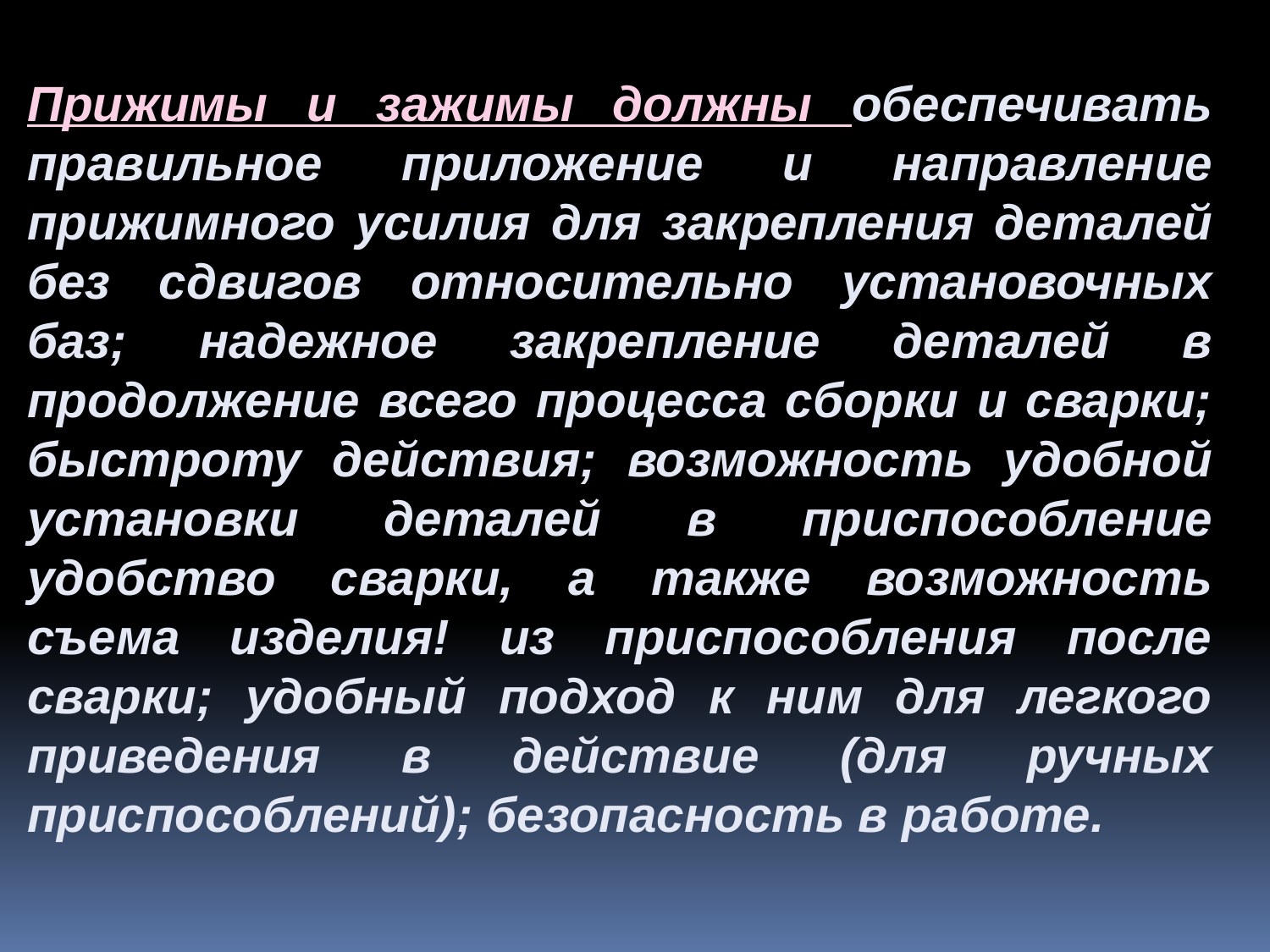

Прижимы и зажимы должны обеспечивать правильное прило­жение и направление прижимного усилия для закрепления дета­лей без сдвигов относительно установочных баз; надежное закреп­ление деталей в продолжение всего процесса сборки и сварки; быстроту действия; возможность удобной установки деталей в при­способление удобство сварки, а также возможность съема изделия! из приспособления после сварки; удобный подход к ним для легкого приведения в действие (для ручных приспособлений); безопасность в работе.